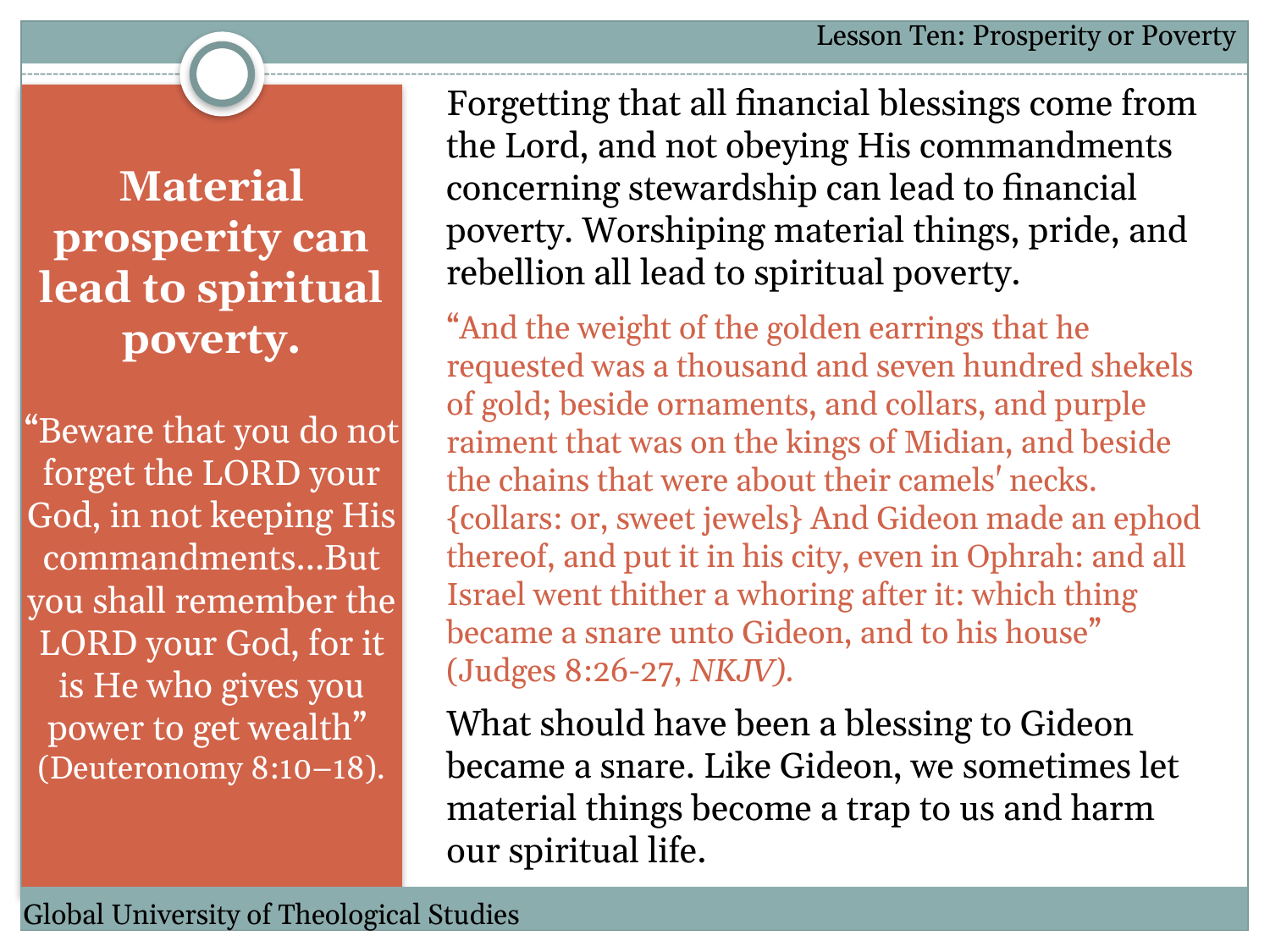

Lesson Ten: Prosperity or Poverty
Forgetting that all financial blessings come from the Lord, and not obeying His commandments concerning stewardship can lead to financial poverty. Worshiping material things, pride, and rebellion all lead to spiritual poverty.
Material prosperity can lead to spiritual poverty.
“And the weight of the golden earrings that he requested was a thousand and seven hundred shekels of gold; beside ornaments, and collars, and purple raiment that was on the kings of Midian, and beside the chains that were about their camels' necks. {collars: or, sweet jewels} And Gideon made an ephod thereof, and put it in his city, even in Ophrah: and all Israel went thither a whoring after it: which thing became a snare unto Gideon, and to his house” (Judges 8:26-27, NKJV).
“Beware that you do not forget the LORD your God, in not keeping His commandments...But you shall remember the LORD your God, for it is He who gives you power to get wealth”
(Deuteronomy 8:10–18).
What should have been a blessing to Gideon became a snare. Like Gideon, we sometimes let material things become a trap to us and harm our spiritual life.
Global University of Theological Studies